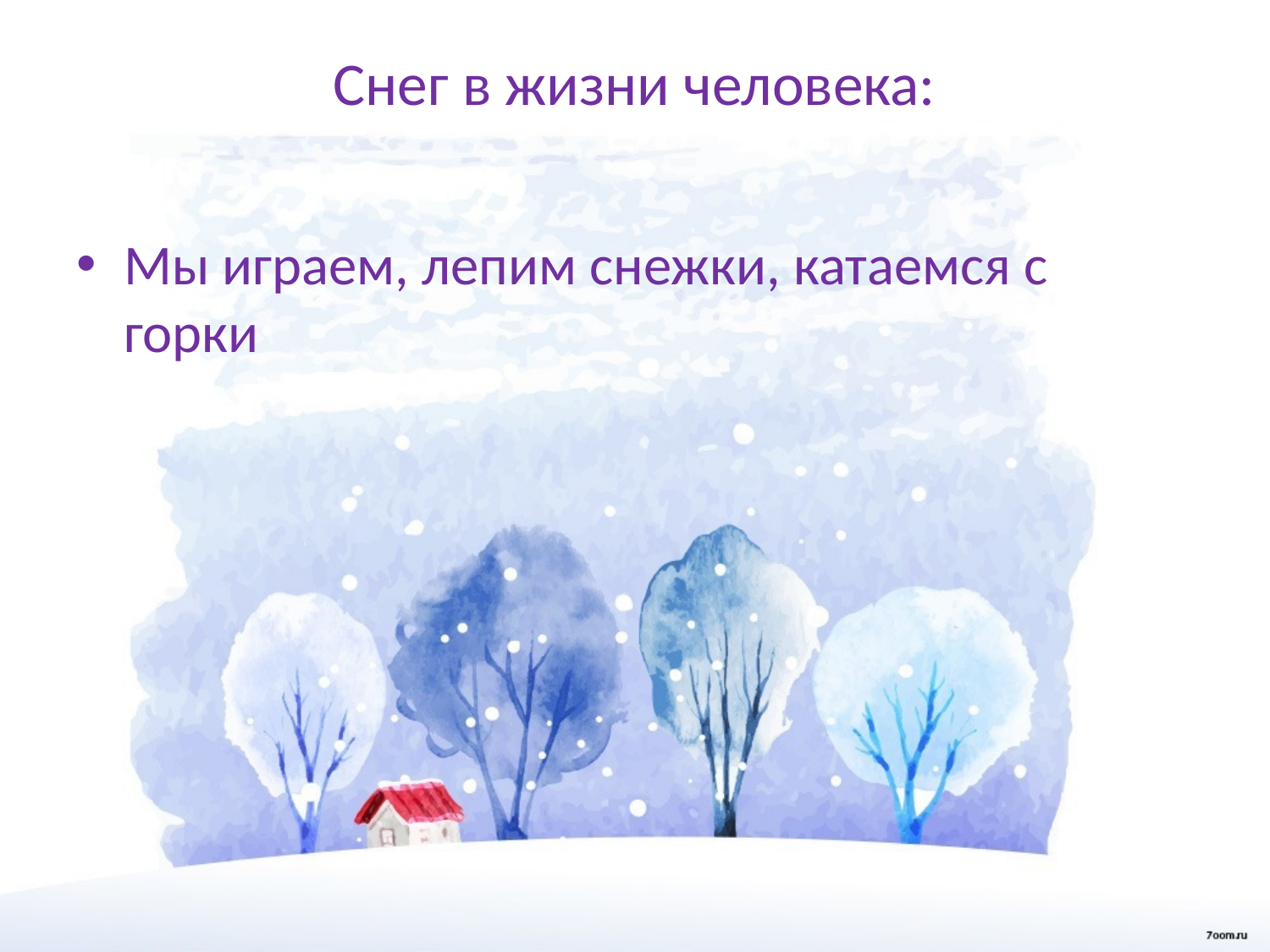

# Снег в жизни человека:
Мы играем, лепим снежки, катаемся с горки